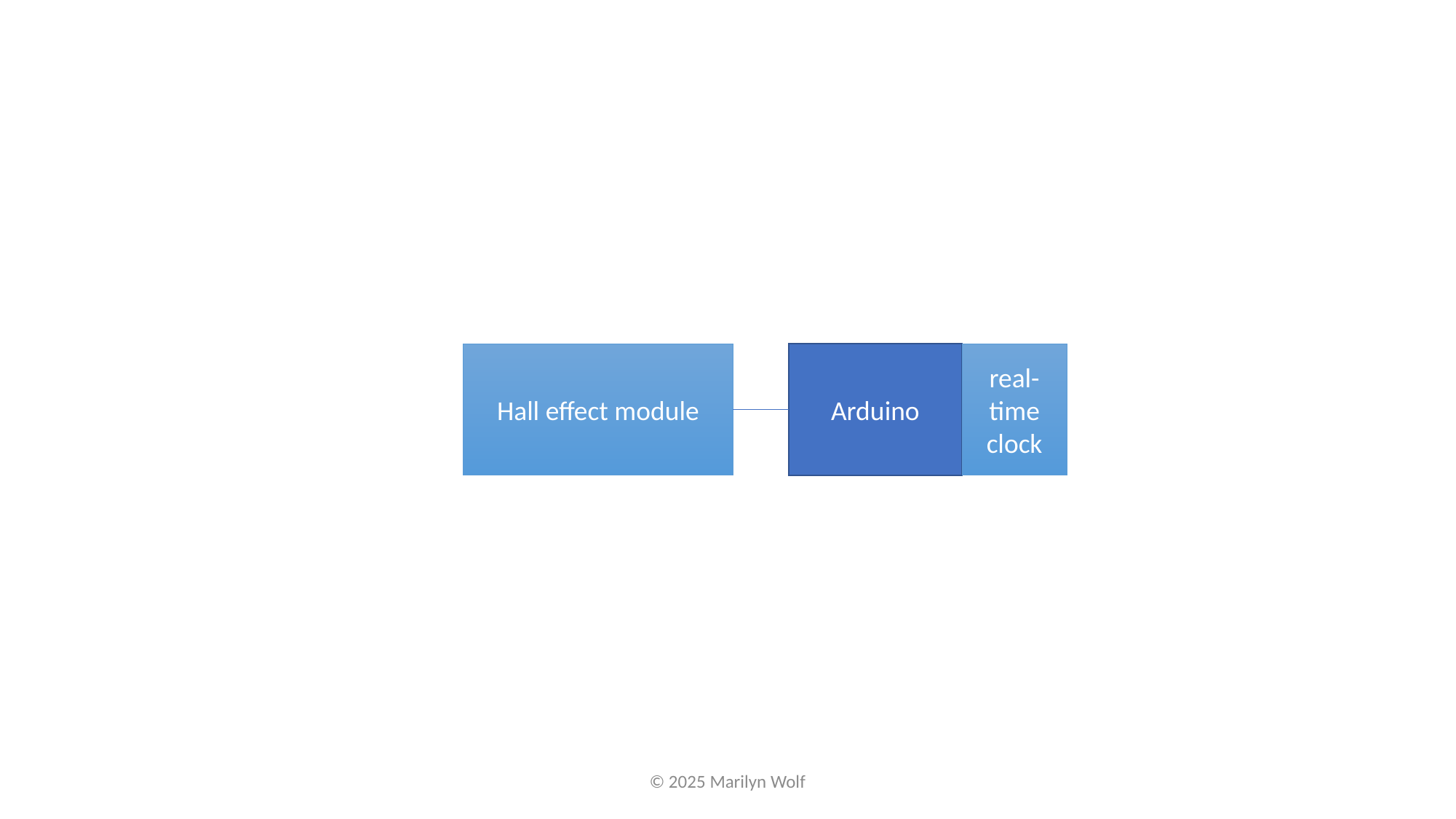

real- time clock
Hall effect module
Arduino
© 2025 Marilyn Wolf